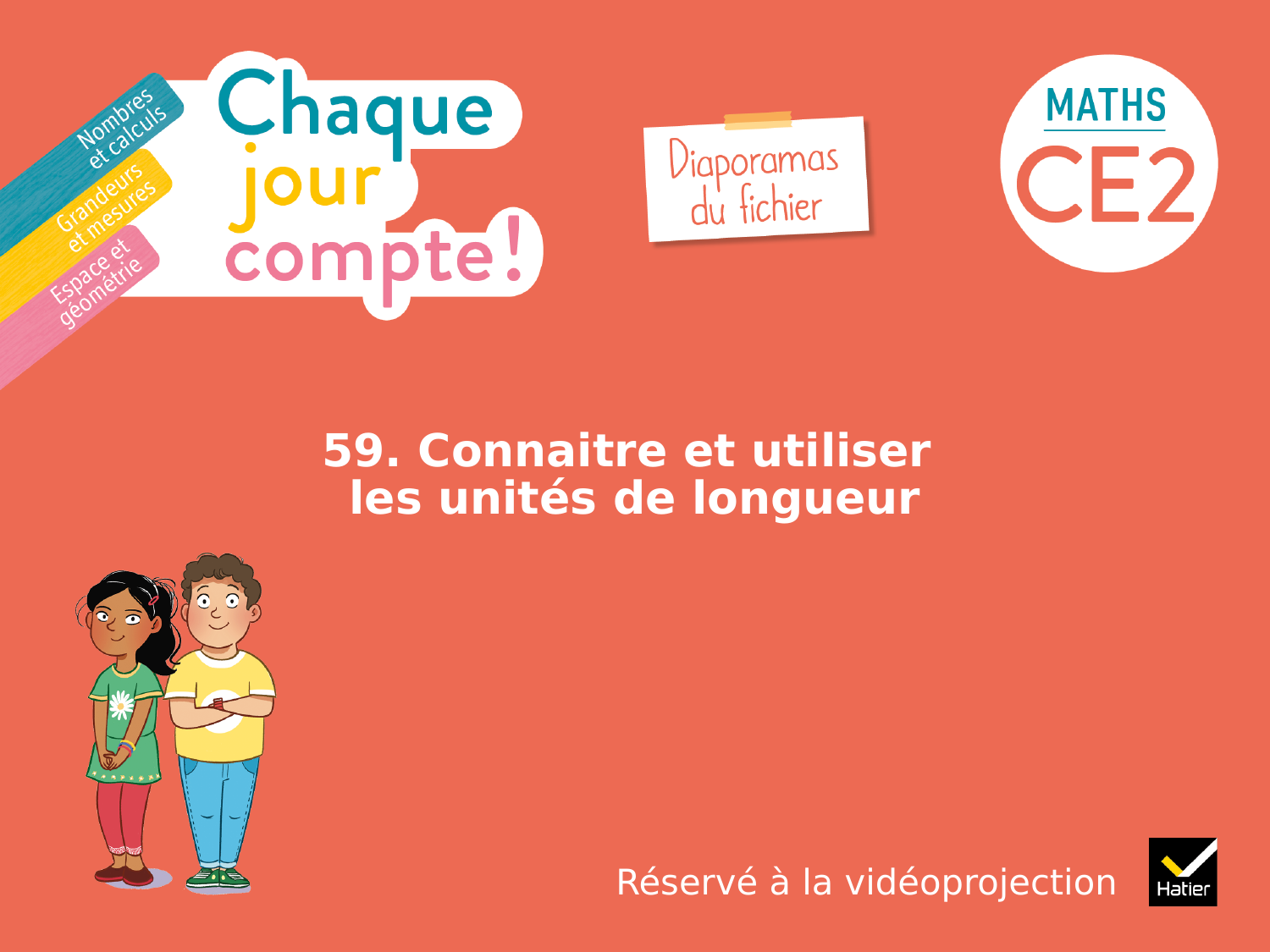

# 59. Connaitre et utiliser les unités de longueur